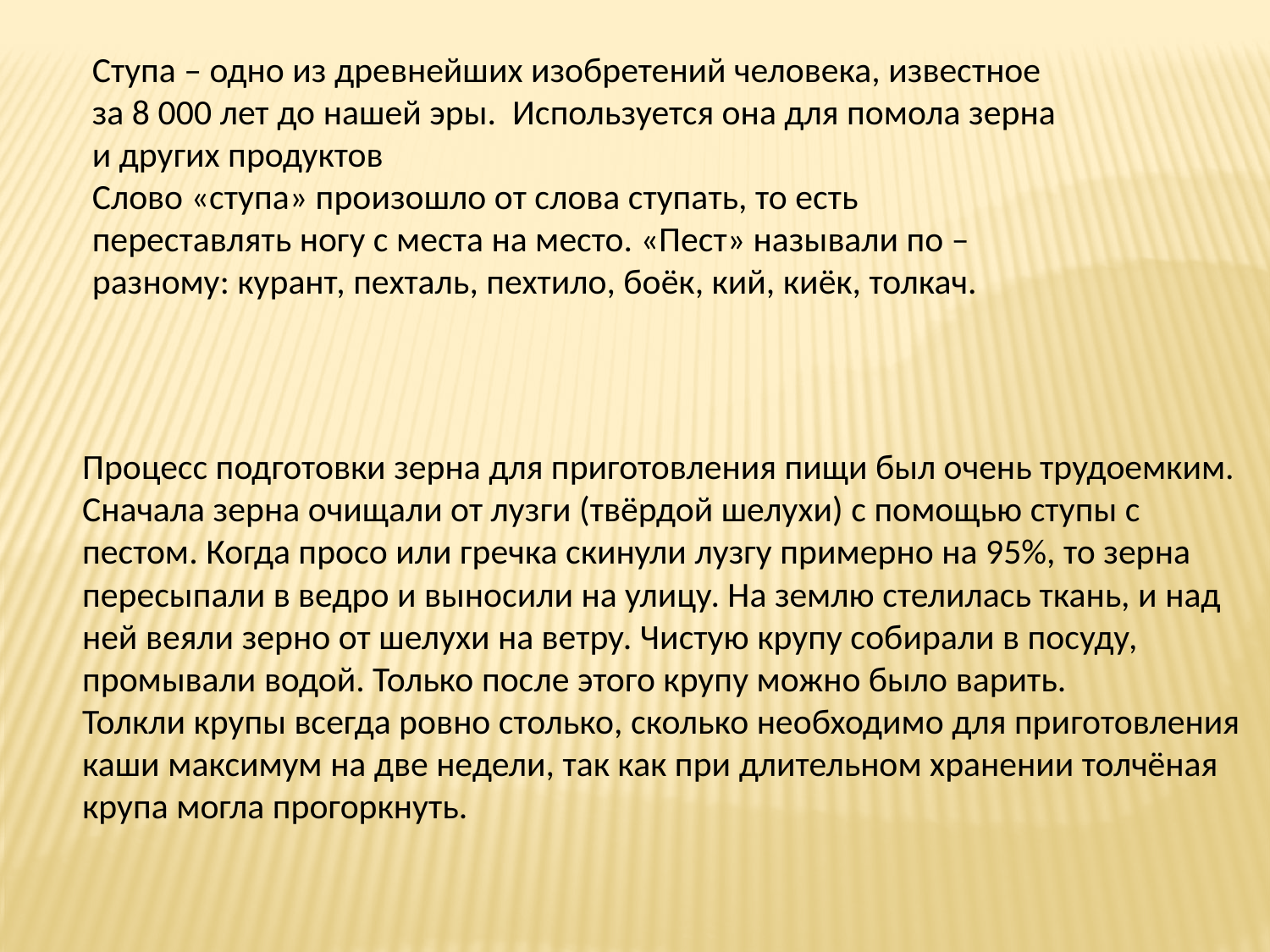

Ступа – одно из древнейших изобретений человека, известное за 8 000 лет до нашей эры.  Используется она для помола зерна и других продуктов
Слово «ступа» произошло от слова ступать, то есть переставлять ногу с места на место. «Пест» называли по – разному: курант, пехталь, пехтило, боёк, кий, киёк, толкач.
Процесс подготовки зерна для приготовления пищи был очень трудоемким. Сначала зерна очищали от лузги (твёрдой шелухи) с помощью ступы с пестом. Когда просо или гречка скинули лузгу примерно на 95%, то зерна пересыпали в ведро и выносили на улицу. На землю стелилась ткань, и над ней веяли зерно от шелухи на ветру. Чистую крупу собирали в посуду, промывали водой. Только после этого крупу можно было варить.
Толкли крупы всегда ровно столько, сколько необходимо для приготовления каши максимум на две недели, так как при длительном хранении толчёная крупа могла прогоркнуть.